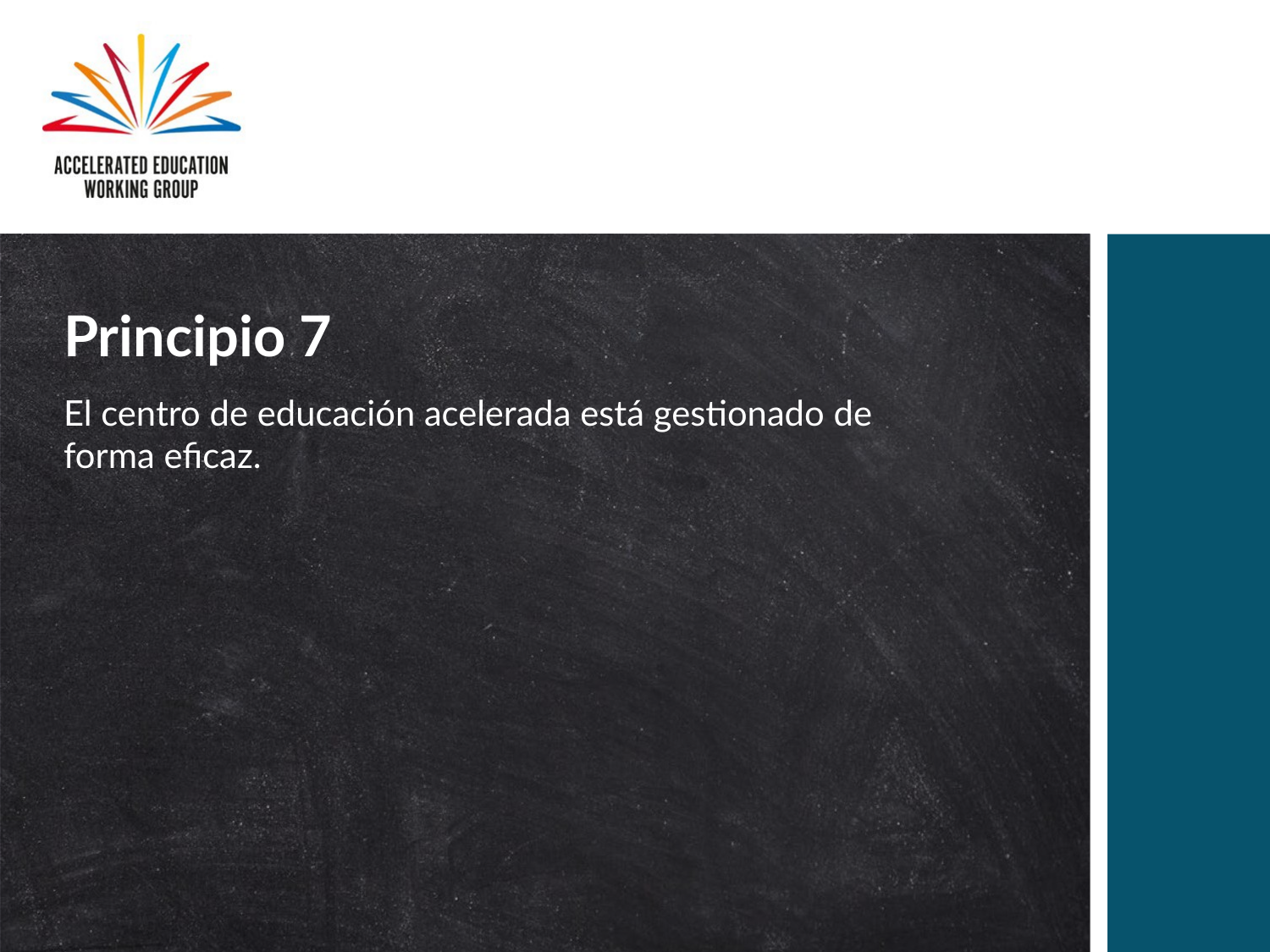

Principio 7
El centro de educación acelerada está gestionado de forma eficaz.